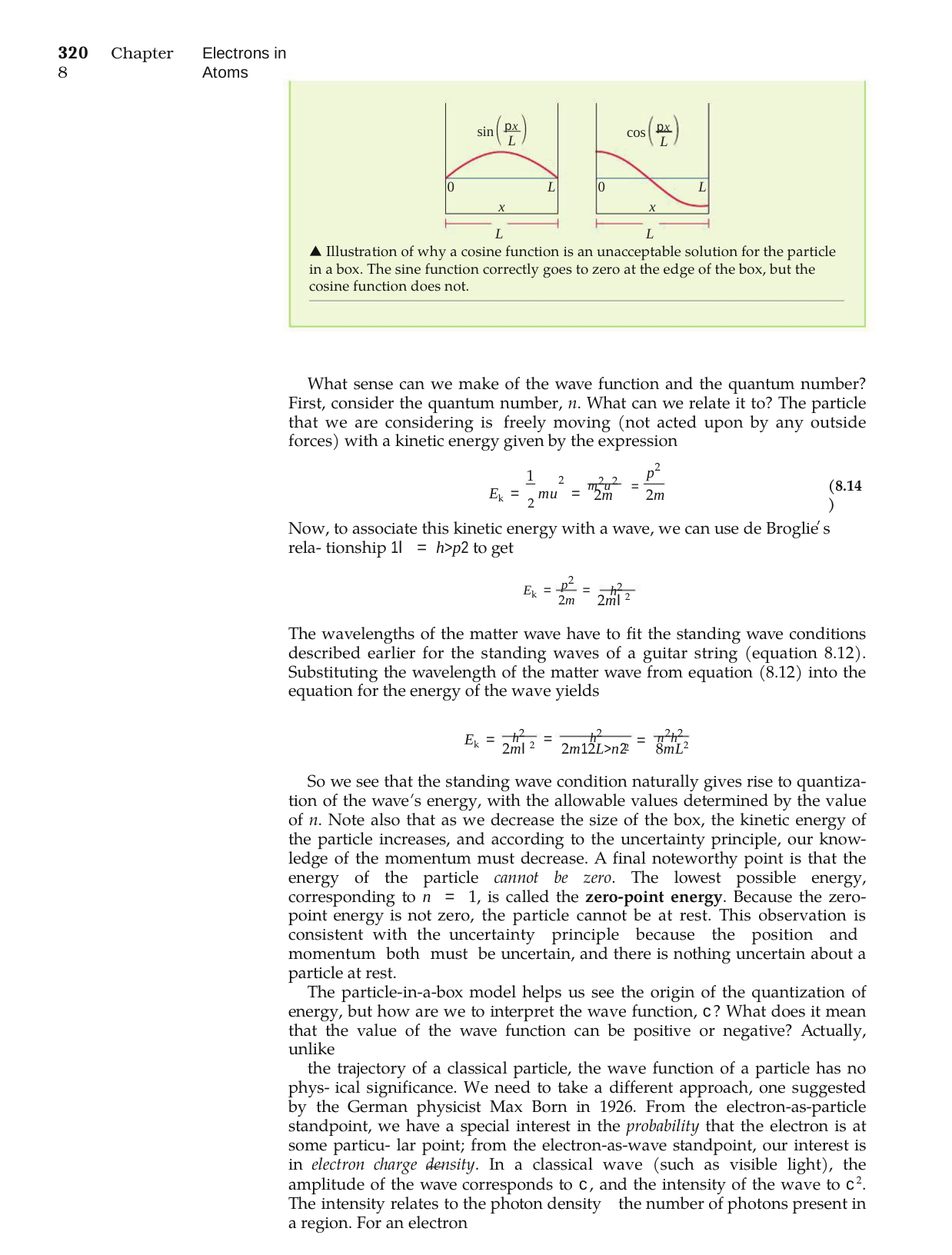

320	Chapter 8
Electrons in Atoms
sin   px
cos   px
L
L
L
L
0
0
x L
x L
 Illustration of why a cosine function is an unacceptable solution for the particle in a box. The sine function correctly goes to zero at the edge of the box, but the cosine function does not.

What sense can we make of the wave function and the quantum number? First, consider the quantum number, n. What can we relate it to? The particle that we are considering is  freely moving (not acted upon by any outside forces) with a kinetic energy given by the expression
2
m2u2
p
1
2
(8.14)
Ek  =  2 mu   =
2m    =  2m
Now, to associate this kinetic energy with a wave, we can use de Broglie s rela- tionship 1l  =  h>p2 to get
p2

h2
Ek  =  2m  =  2ml2
The wavelengths of the matter wave have to fit the standing wave conditions described earlier for the standing waves of a guitar string (equation 8.12). Substituting the wavelength of the matter wave from equation (8.12) into the equation for the energy of the wave yields
h2	h2
n2h2
Ek  =
=
2   =
2ml2	2m12L>n2	8mL2
So we see that the standing wave condition naturally gives rise to quantiza- tion of the wave s energy, with the allowable values determined by the value of n. Note also that as we decrease the size of the box, the kinetic energy of the particle increases, and according to the uncertainty principle, our know- ledge of the momentum must decrease. A final noteworthy point is that the energy of the particle cannot be zero. The lowest possible energy, corresponding to n  =  1, is called the zero-point energy. Because the zero-point energy is not zero, the particle cannot be at rest. This observation is consistent with the uncertainty  principle  because  the  position  and  momentum  both  must  be uncertain, and there is nothing uncertain about a particle at rest.
The particle-in-a-box model helps us see the origin of the quantization of energy, but how are we to interpret the wave function, c? What does it mean that the value of the wave function can be positive or negative? Actually, unlike
the trajectory of a classical particle, the wave function of a particle has no phys- ical significance. We need to take a different approach, one suggested by the German physicist Max Born in 1926. From the electron-as-particle standpoint, we have a special interest in the probability that the electron is at some particu- lar point; from the electron-as-wave standpoint, our interest is in electron charge density. In a classical wave (such as visible light), the amplitude of the wave corresponds to c, and the intensity of the wave to c2. The intensity relates to the photon density    the number of photons present in a region. For an electron